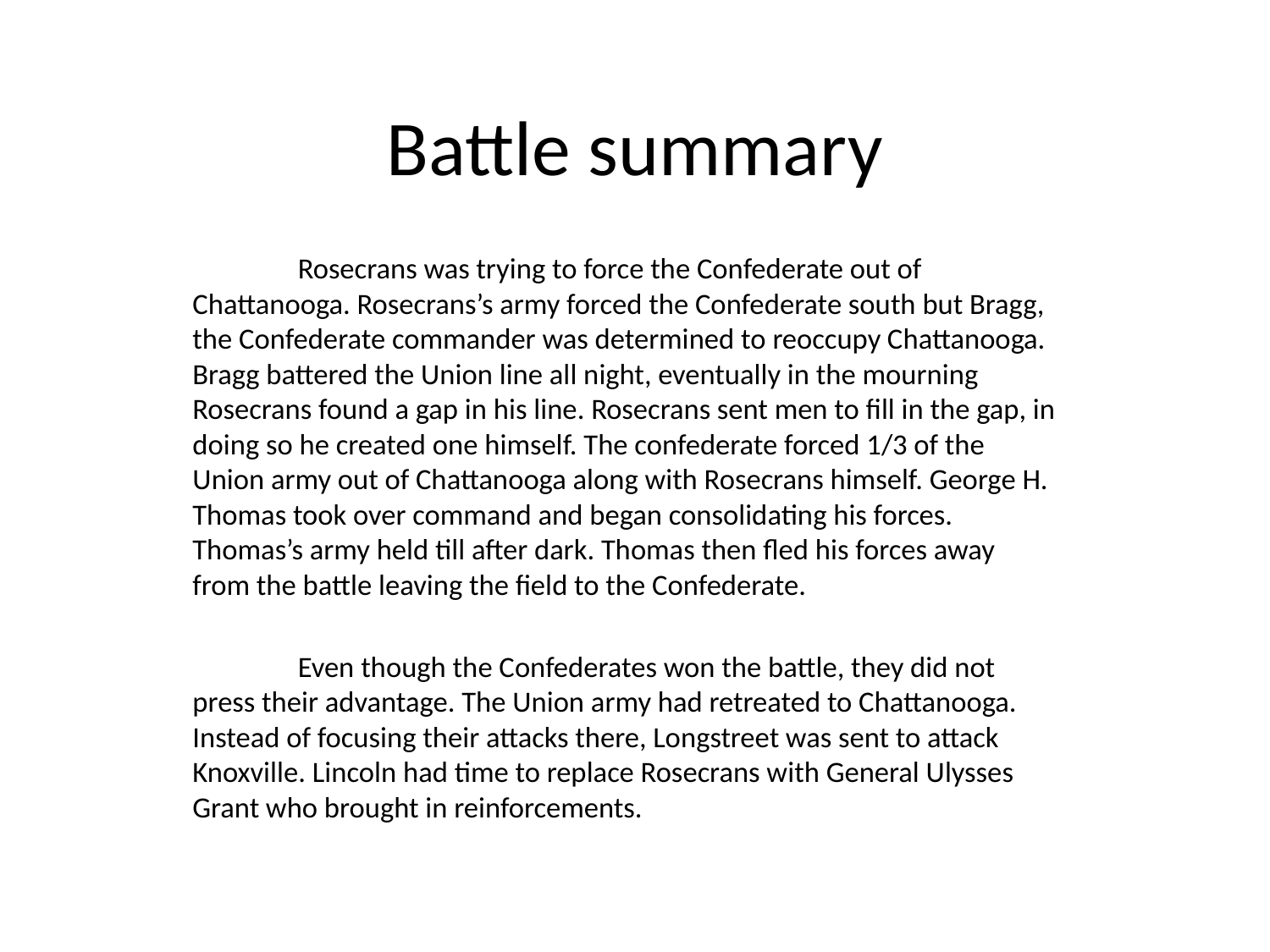

# Battle summary
	Rosecrans was trying to force the Confederate out of Chattanooga. Rosecrans’s army forced the Confederate south but Bragg, the Confederate commander was determined to reoccupy Chattanooga. Bragg battered the Union line all night, eventually in the mourning Rosecrans found a gap in his line. Rosecrans sent men to fill in the gap, in doing so he created one himself. The confederate forced 1/3 of the Union army out of Chattanooga along with Rosecrans himself. George H. Thomas took over command and began consolidating his forces. Thomas’s army held till after dark. Thomas then fled his forces away from the battle leaving the field to the Confederate.

	Even though the Confederates won the battle, they did not press their advantage. The Union army had retreated to Chattanooga. Instead of focusing their attacks there, Longstreet was sent to attack Knoxville. Lincoln had time to replace Rosecrans with General Ulysses Grant who brought in reinforcements.